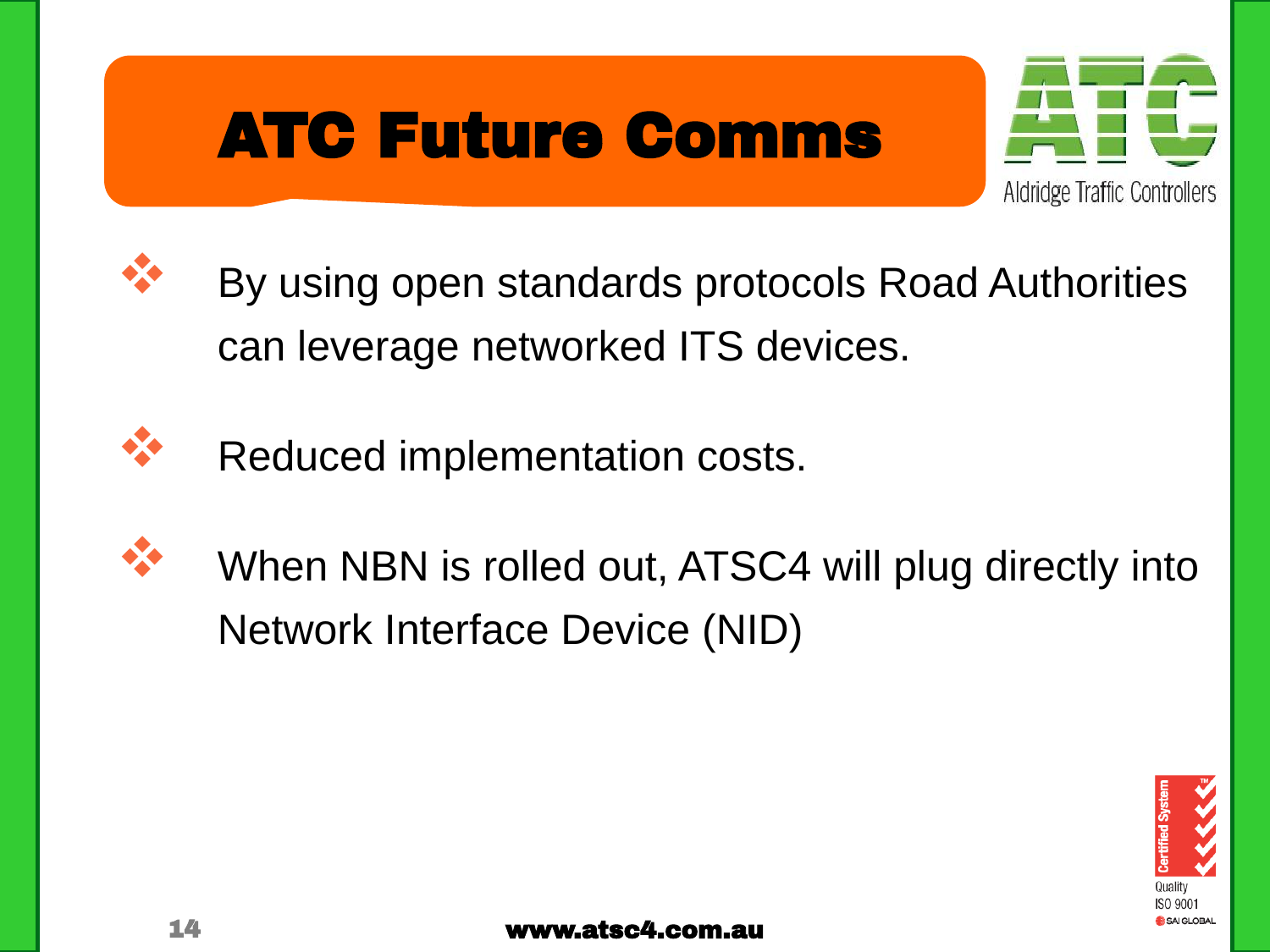

# ATC Future Comms
By using open standards protocols Road Authorities can leverage networked ITS devices.
Reduced implementation costs.
When NBN is rolled out, ATSC4 will plug directly into Network Interface Device (NID)

www.atsc4.com.au
14